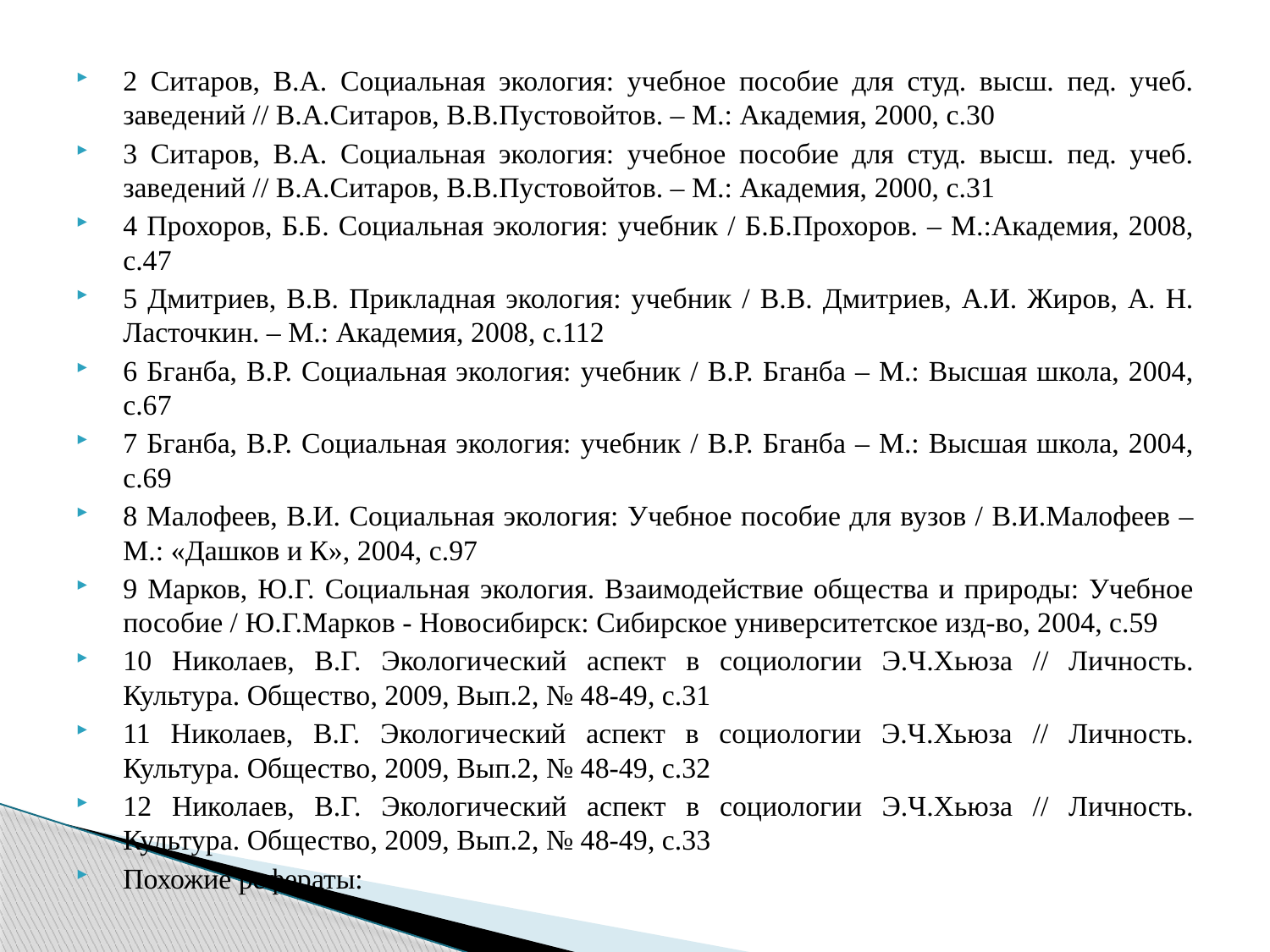

2 Ситаров, В.А. Социальная экология: учебное пособие для студ. высш. пед. учеб. заведений // В.А.Ситаров, В.В.Пустовойтов. – М.: Академия, 2000, с.30
3 Ситаров, В.А. Социальная экология: учебное пособие для студ. высш. пед. учеб. заведений // В.А.Ситаров, В.В.Пустовойтов. – М.: Академия, 2000, с.31
4 Прохоров, Б.Б. Социальная экология: учебник / Б.Б.Прохоров. – М.:Академия, 2008, с.47
5 Дмитриев, В.В. Прикладная экология: учебник / В.В. Дмитриев, А.И. Жиров, А. Н. Ласточкин. – М.: Академия, 2008, с.112
6 Бганба, В.Р. Социальная экология: учебник / В.Р. Бганба – М.: Высшая школа, 2004, с.67
7 Бганба, В.Р. Социальная экология: учебник / В.Р. Бганба – М.: Высшая школа, 2004, с.69
8 Малофеев, В.И. Социальная экология: Учебное пособие для вузов / В.И.Малофеев – М.: «Дашков и К», 2004, с.97
9 Марков, Ю.Г. Социальная экология. Взаимодействие общества и природы: Учебное пособие / Ю.Г.Марков - Новосибирск: Сибирское университетское изд-во, 2004, с.59
10 Николаев, В.Г. Экологический аспект в социологии Э.Ч.Хьюза // Личность. Культура. Общество, 2009, Вып.2, № 48-49, с.31
11 Николаев, В.Г. Экологический аспект в социологии Э.Ч.Хьюза // Личность. Культура. Общество, 2009, Вып.2, № 48-49, с.32
12 Николаев, В.Г. Экологический аспект в социологии Э.Ч.Хьюза // Личность. Культура. Общество, 2009, Вып.2, № 48-49, с.33
Похожие рефераты: